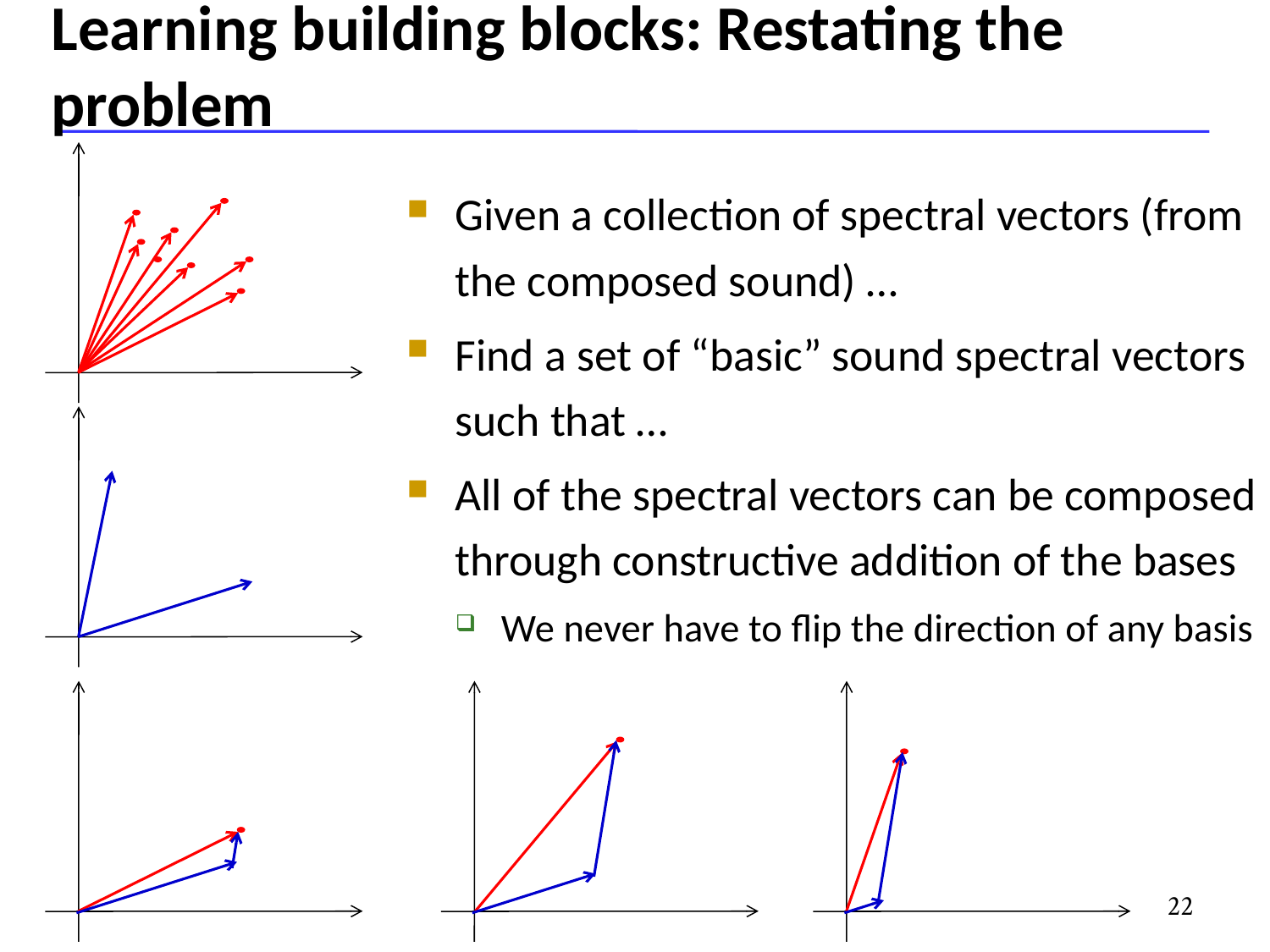

Learning building blocks: Restating the problem
Given a collection of spectral vectors (from the composed sound) …
Find a set of “basic” sound spectral vectors such that …
All of the spectral vectors can be composed through constructive addition of the bases
We never have to flip the direction of any basis

22